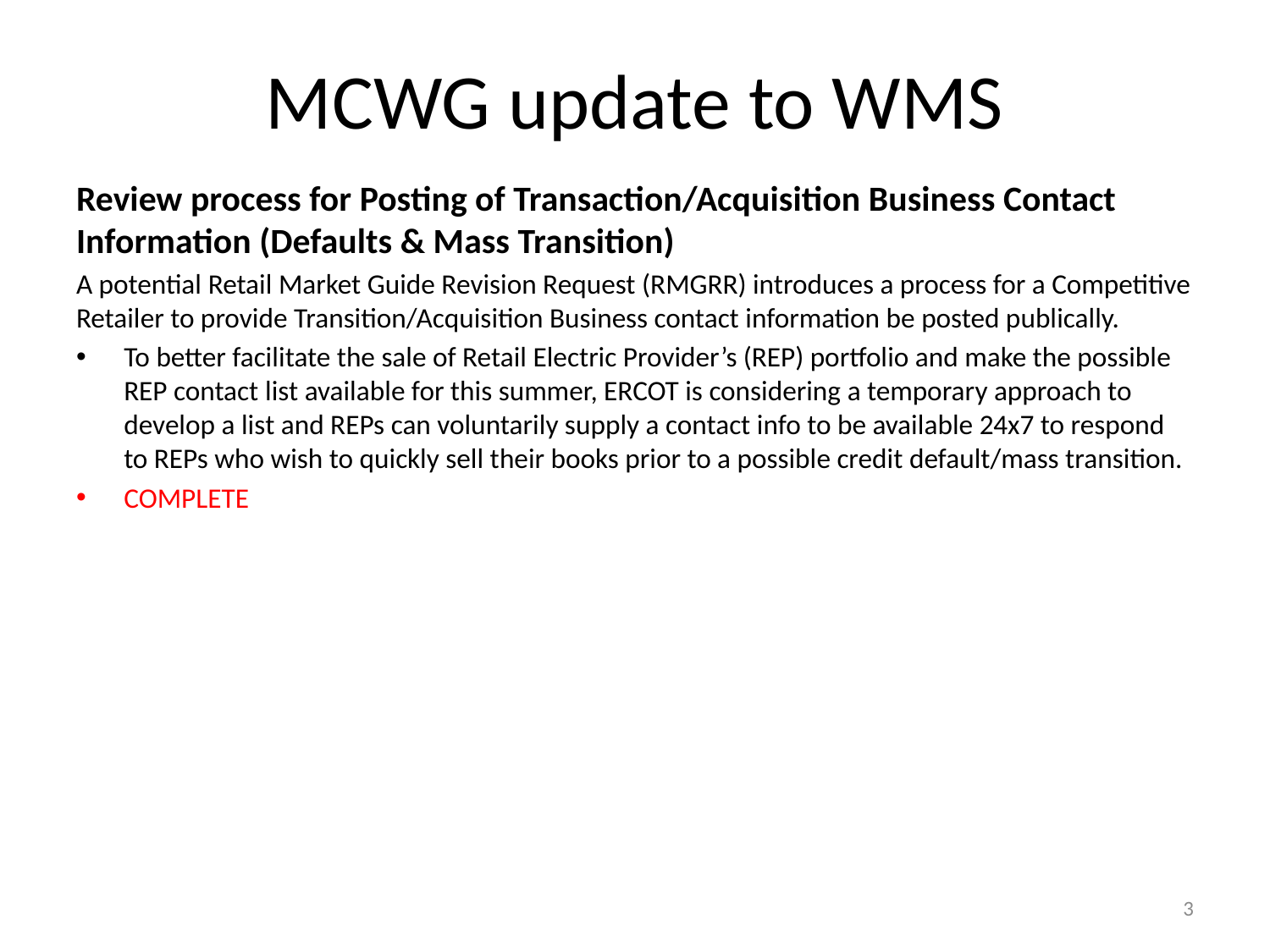

# MCWG update to WMS
Review process for Posting of Transaction/Acquisition Business Contact Information (Defaults & Mass Transition)
A potential Retail Market Guide Revision Request (RMGRR) introduces a process for a Competitive Retailer to provide Transition/Acquisition Business contact information be posted publically.
To better facilitate the sale of Retail Electric Provider’s (REP) portfolio and make the possible REP contact list available for this summer, ERCOT is considering a temporary approach to develop a list and REPs can voluntarily supply a contact info to be available 24x7 to respond to REPs who wish to quickly sell their books prior to a possible credit default/mass transition.
COMPLETE

3